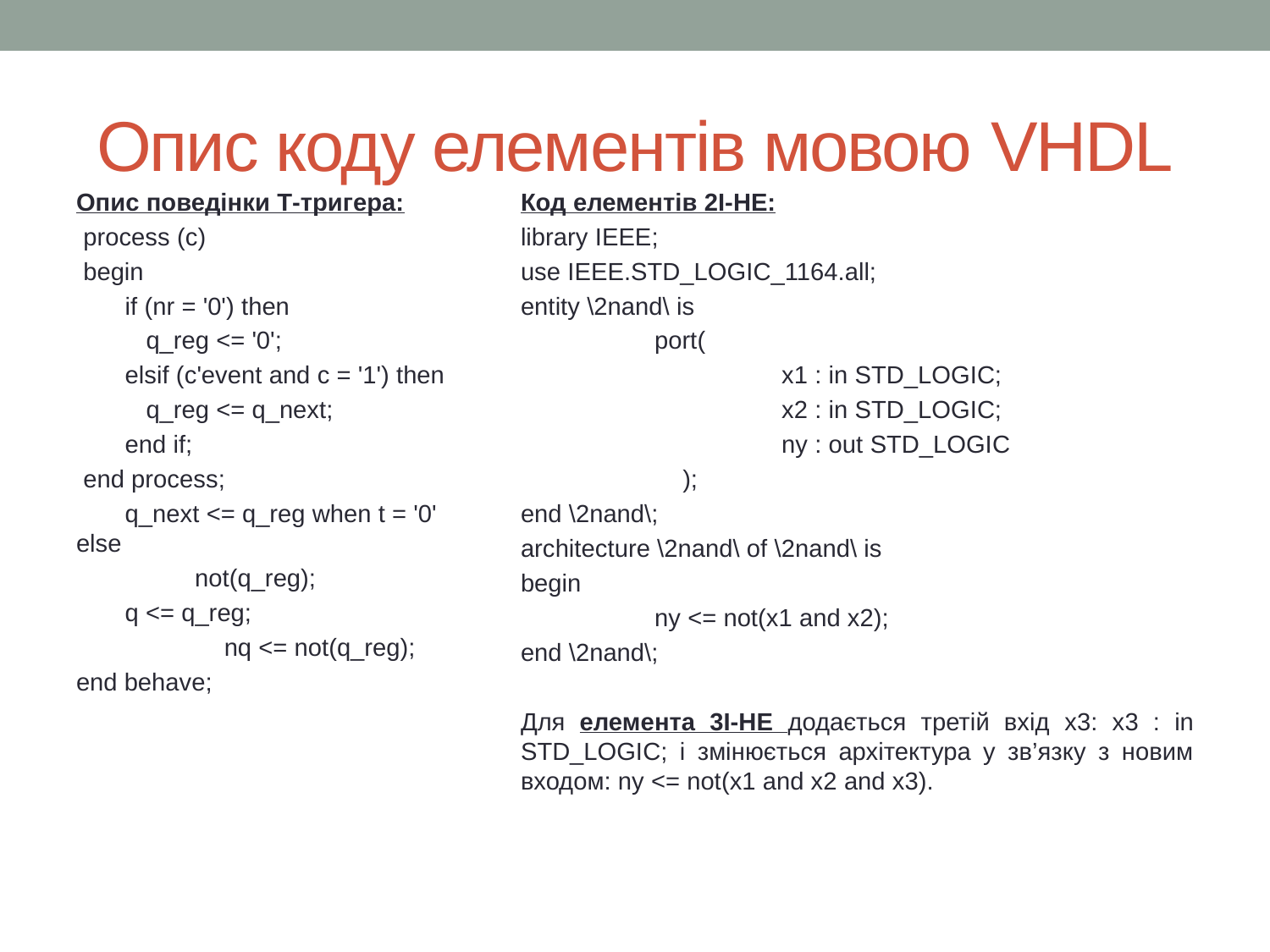

# Опис коду елементів мовою VHDL
Опис поведінки Т-тригера:
 process (c)
 begin
       if (nr = '0') then
          q_reg <= '0';
       elsif (c'event and c = '1') then
          q_reg <= q_next;
       end if;
 end process;
       q_next <= q_reg when t = '0' else
                 not(q_reg);
       q <= q_reg;
	   nq <= not(q_reg);
end behave;
Код елементів 2І-НЕ:
library IEEE;
use IEEE.STD_LOGIC_1164.all;
entity \2nand\ is
	 port(
		 x1 : in STD_LOGIC;
		 x2 : in STD_LOGIC;
		 ny : out STD_LOGIC
	     );
end \2nand\;
architecture \2nand\ of \2nand\ is
begin
	 ny <= not(x1 and x2);
end \2nand\;

Для елемента 3І-НЕ додається третій вхід x3: x3 : in STD_LOGIC; і змінюється архітектура у зв’язку з новим входом: ny <= not(x1 and x2 and x3).